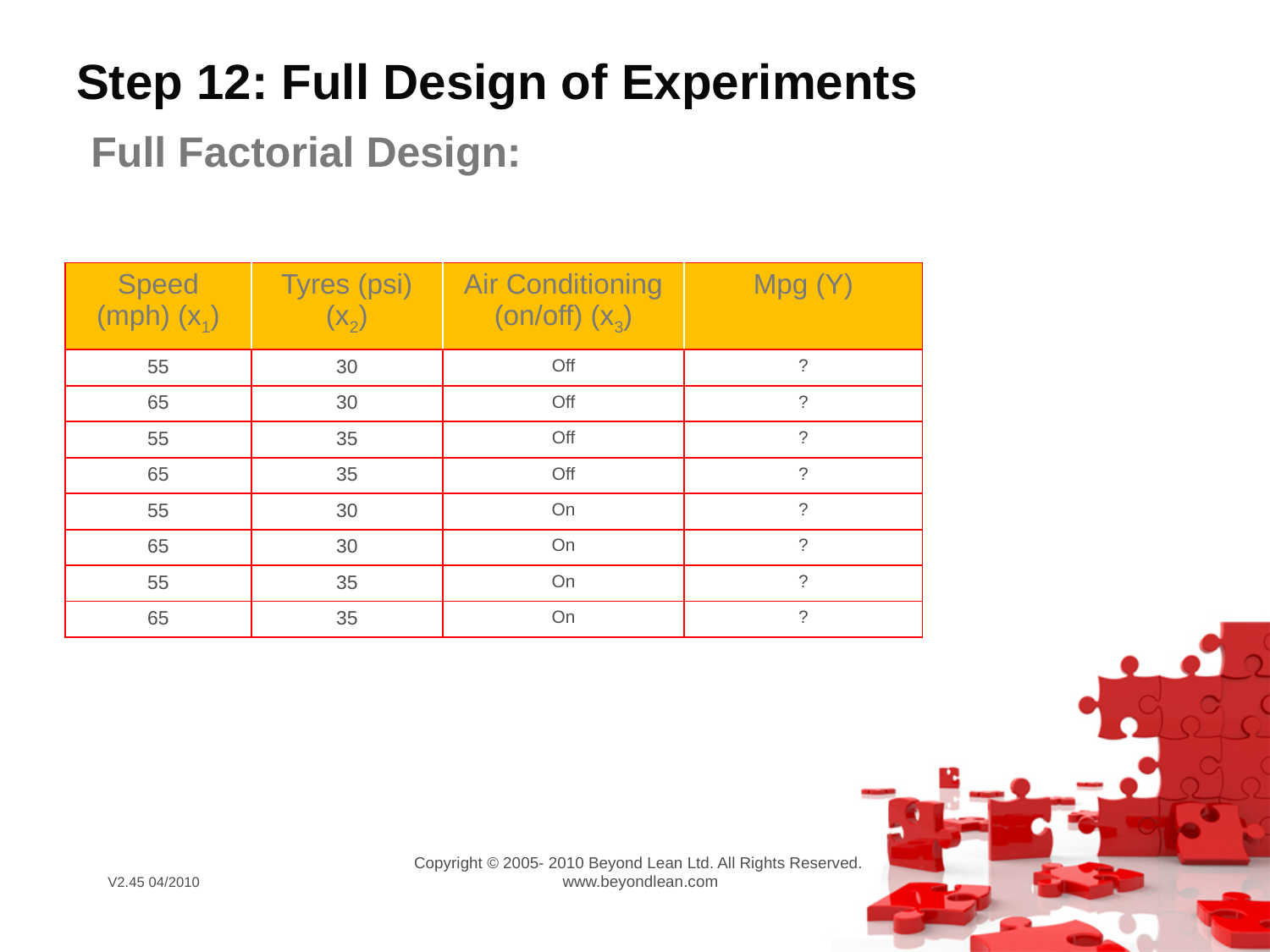

# Step 12: Full Design of Experiments
Full Factorial Design:
| Speed (mph) (x1) | Tyres (psi) (x2) | Air Conditioning (on/off) (x3) | Mpg (Y) |
| --- | --- | --- | --- |
| 55 | 30 | Off | ? |
| 65 | 30 | Off | ? |
| 55 | 35 | Off | ? |
| 65 | 35 | Off | ? |
| 55 | 30 | On | ? |
| 65 | 30 | On | ? |
| 55 | 35 | On | ? |
| 65 | 35 | On | ? |